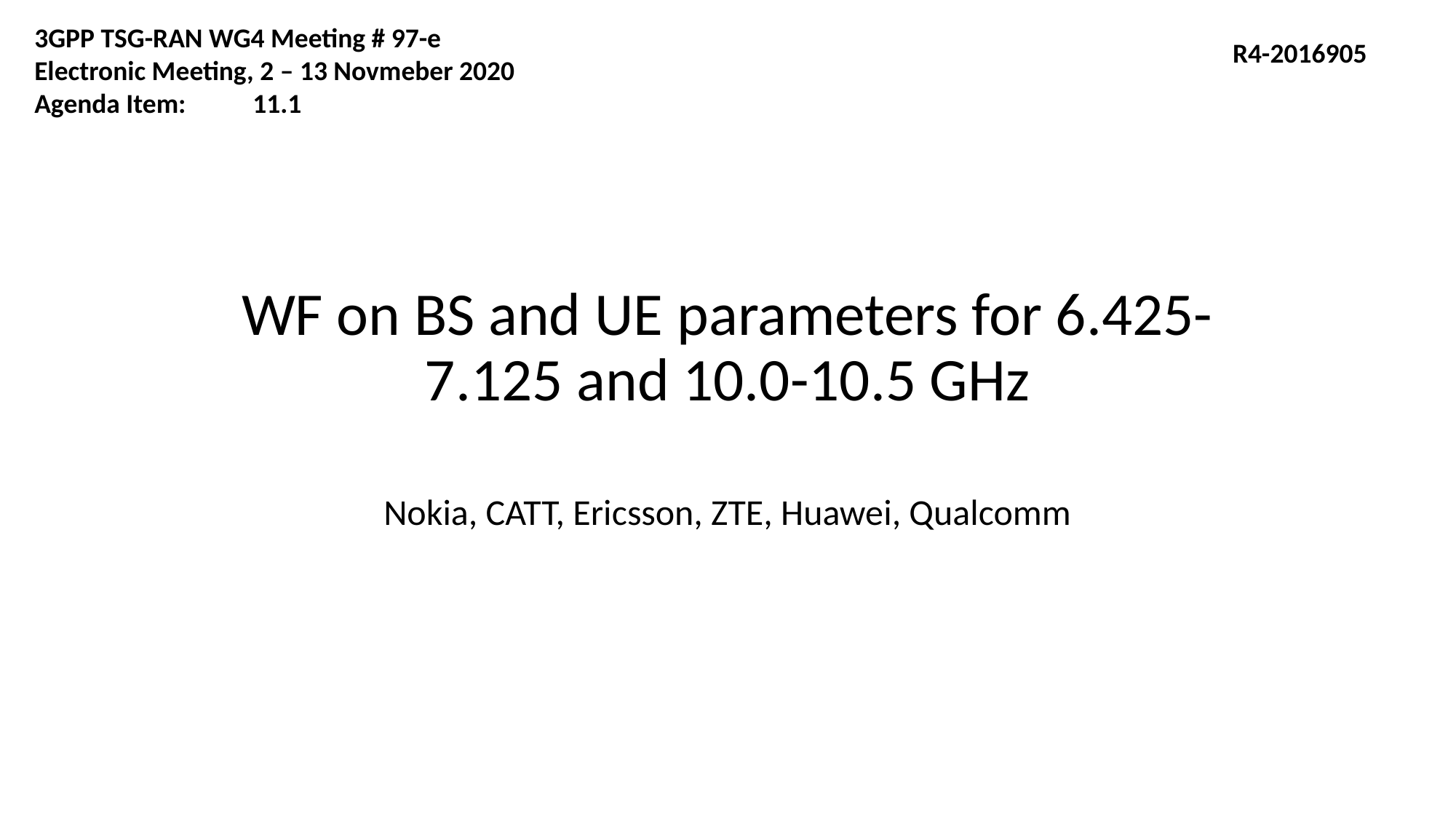

3GPP TSG-RAN WG4 Meeting # 97-e
Electronic Meeting, 2 – 13 Novmeber 2020
Agenda Item:	11.1
R4-2016905
# WF on BS and UE parameters for 6.425-7.125 and 10.0-10.5 GHz
Nokia, CATT, Ericsson, ZTE, Huawei, Qualcomm